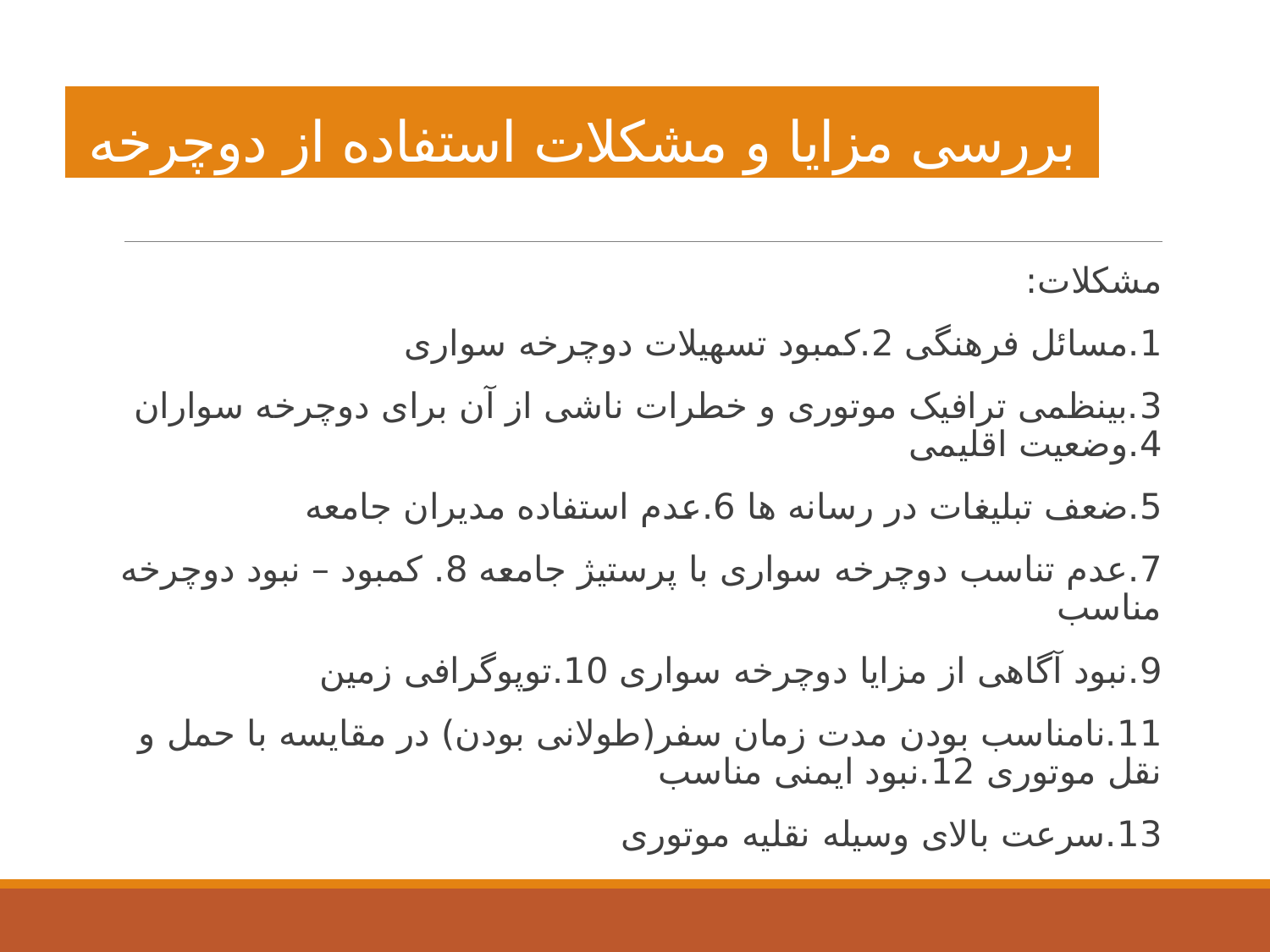

# بررسی مزایا و مشکلات استفاده از دوچرخه
مشکلات:
1.مسائل فرهنگی 2.کمبود تسهیلات دوچرخه سواری
3.بینظمی ترافیک موتوری و خطرات ناشی از آن برای دوچرخه سواران 4.وضعیت اقلیمی
5.ضعف تبلیغات در رسانه ها 6.عدم استفاده مدیران جامعه
7.عدم تناسب دوچرخه سواری با پرستیژ جامعه 8. کمبود – نبود دوچرخه مناسب
9.نبود آگاهی از مزایا دوچرخه سواری 10.توپوگرافی زمین
11.نامناسب بودن مدت زمان سفر(طولانی بودن) در مقایسه با حمل و نقل موتوری 12.نبود ایمنی مناسب
13.سرعت بالای وسیله نقلیه موتوری